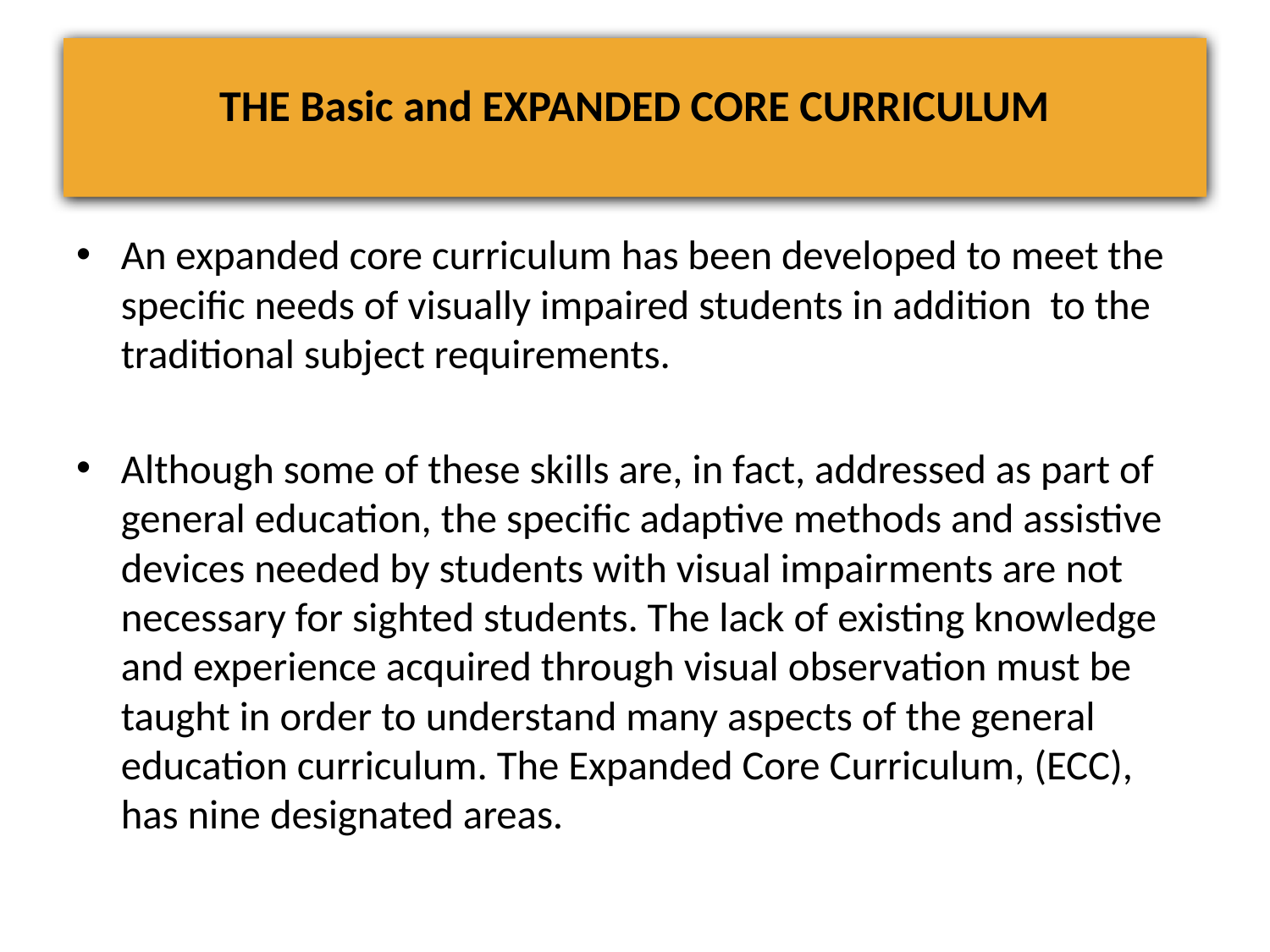

# THE Basic and EXPANDED CORE CURRICULUM
An expanded core curriculum has been developed to meet the specific needs of visually impaired students in addition  to the traditional subject requirements.

Although some of these skills are, in fact, addressed as part of general education, the specific adaptive methods and assistive devices needed by students with visual impairments are not necessary for sighted students. The lack of existing knowledge and experience acquired through visual observation must be taught in order to understand many aspects of the general education curriculum. The Expanded Core Curriculum, (ECC),  has nine designated areas.